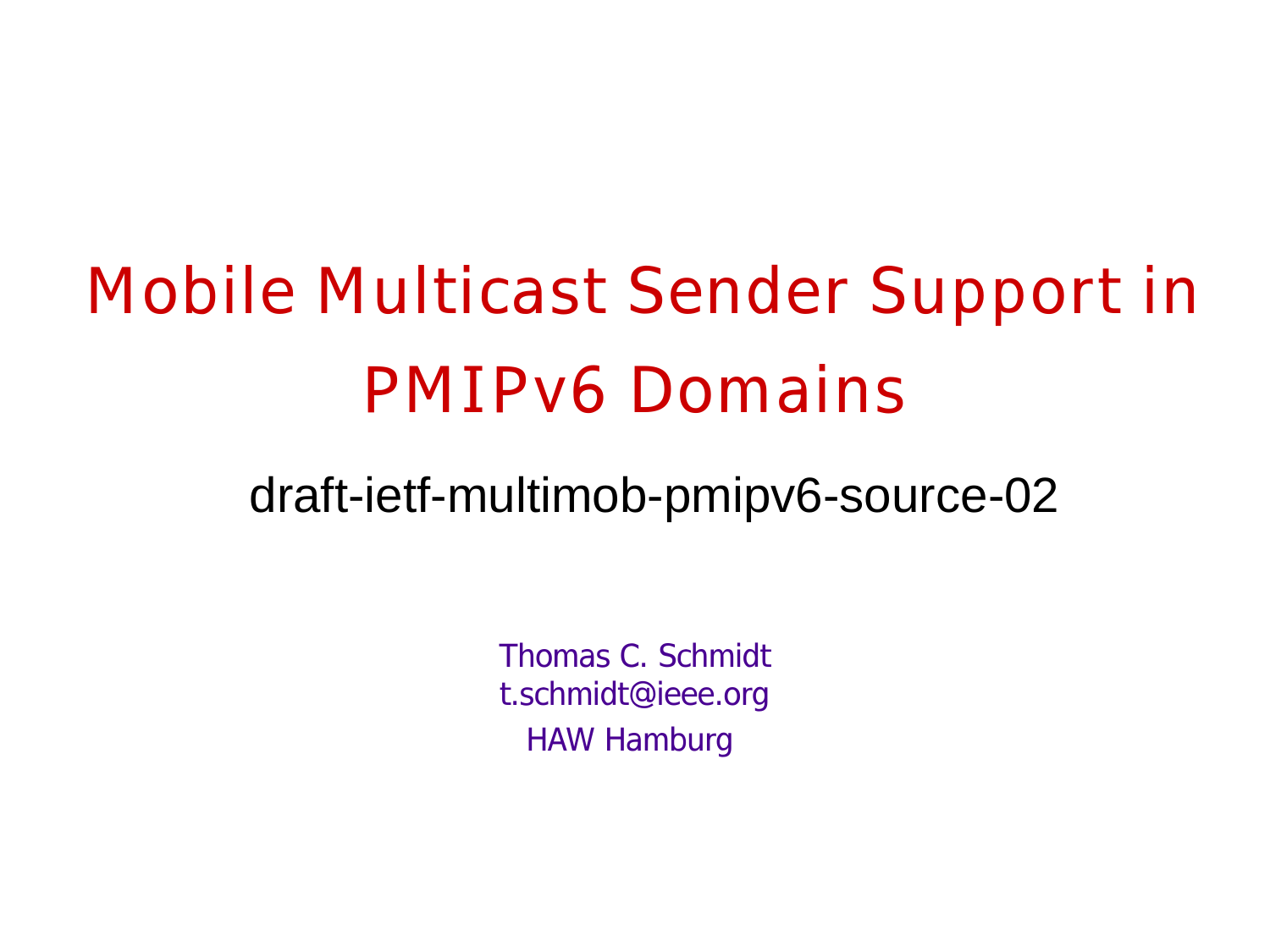

# Mobile Multicast Sender Support in PMIPv6 Domains draft-ietf-multimob-pmipv6-source-02

Thomas C. Schmidt
t.schmidt@ieee.org
HAW Hamburg